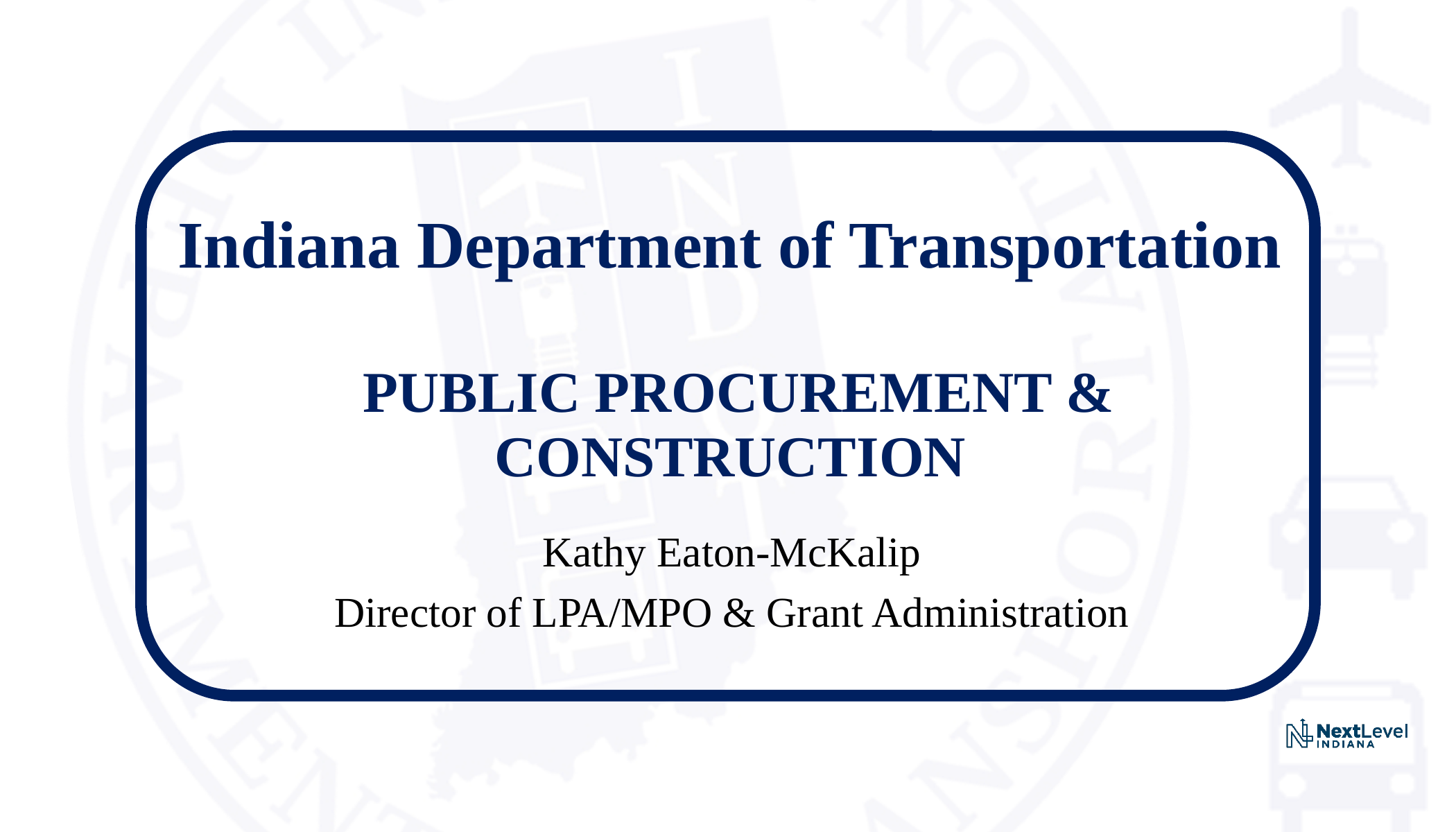

# Indiana Department of Transportation PUBLIC PROCUREMENT & CONSTRUCTION

Kathy Eaton-McKalip
Director of LPA/MPO & Grant Administration